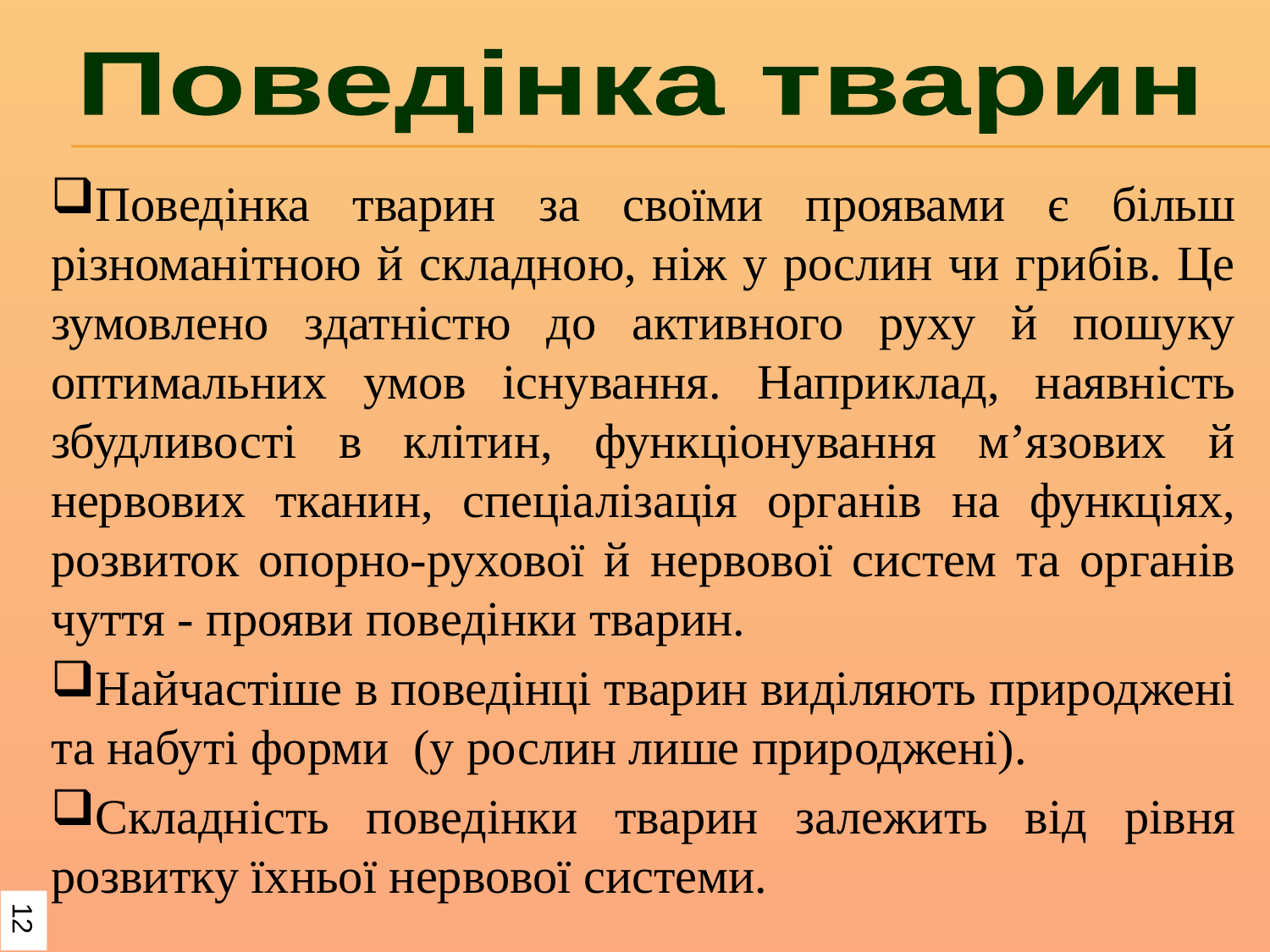

Поведінка тварин
Поведінка тварин за своїми проявами є більш різноманітною й складною, ніж у рослин чи грибів. Це зумовлено здатністю до активного руху й пошуку оптимальних умов існування. Наприклад, наявність збудливості в клітин, функціонування м’язових й нервових тканин, спеціалізація органів на функціях, розвиток опорно-рухової й нервової систем та органів чуття - прояви поведінки тварин.
Найчастіше в поведінці тварин виділяють природжені та набуті форми  (у рослин лише природжені).
Складність поведінки тварин залежить від рівня розвитку їхньої нервової системи.
12